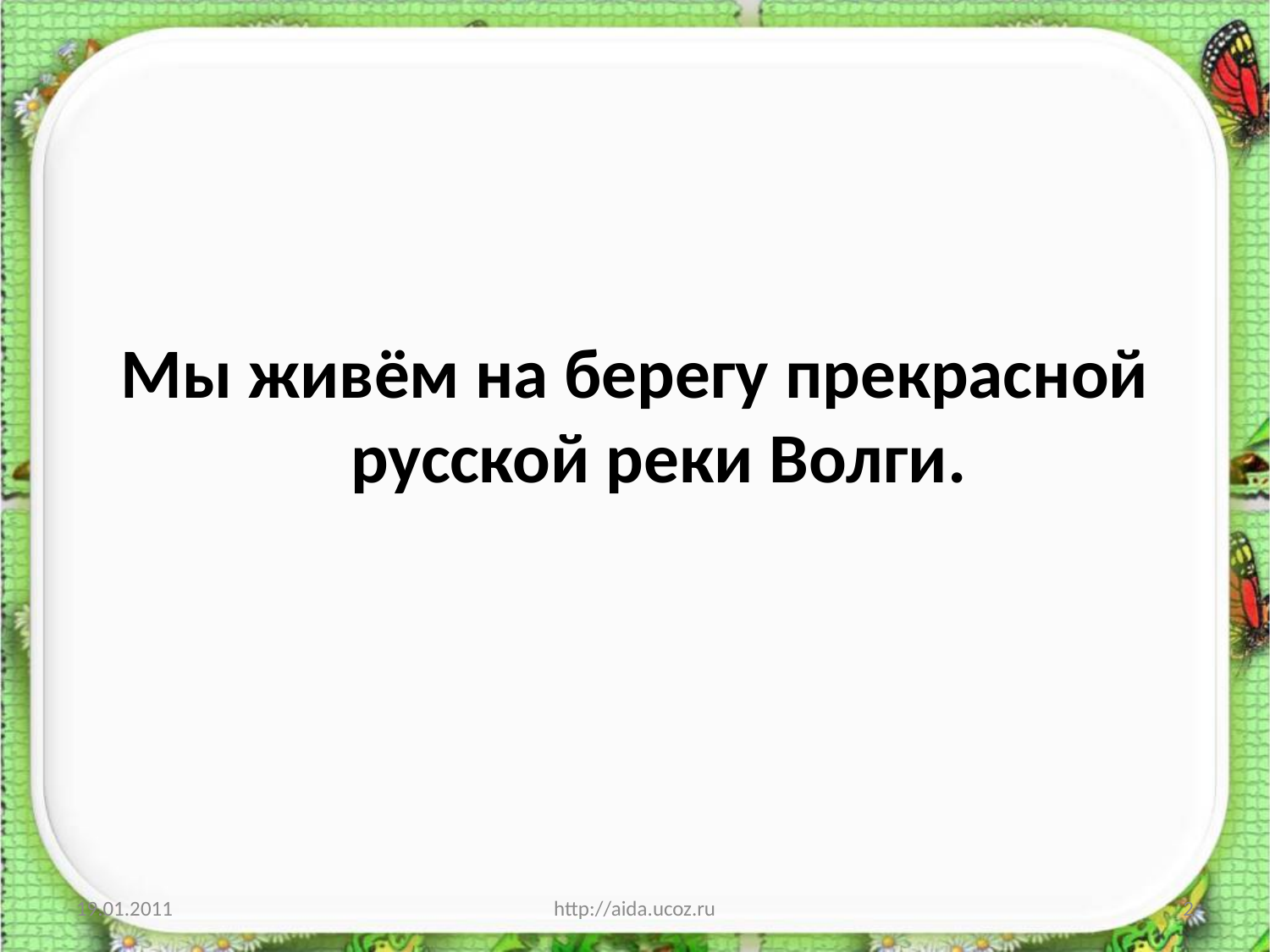

#

Мы живём на берегу прекрасной русской реки Волги.
19.01.2011
http://aida.ucoz.ru
2